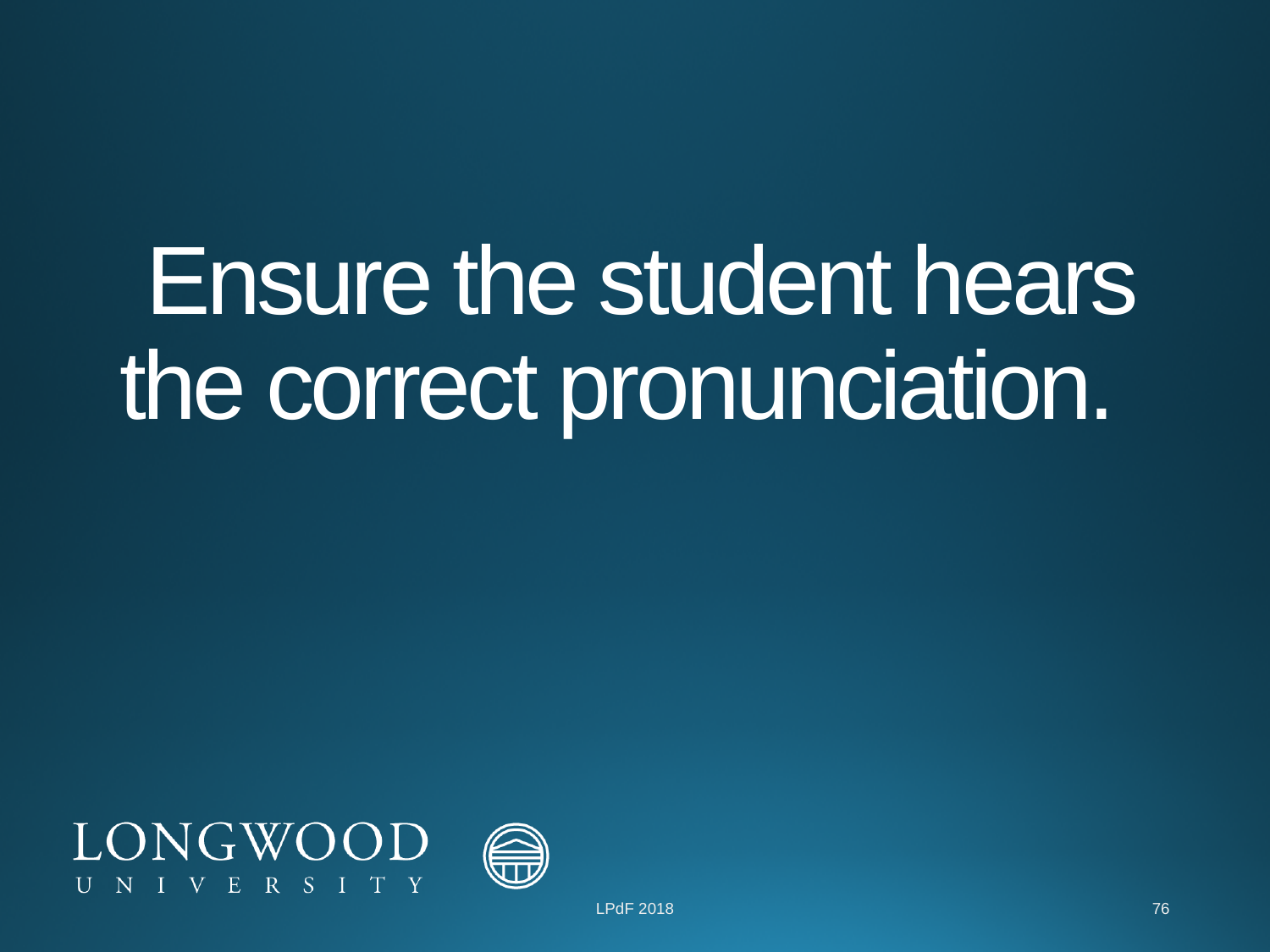

# Ensure the student hears the correct pronunciation.

LPdF 2018
76